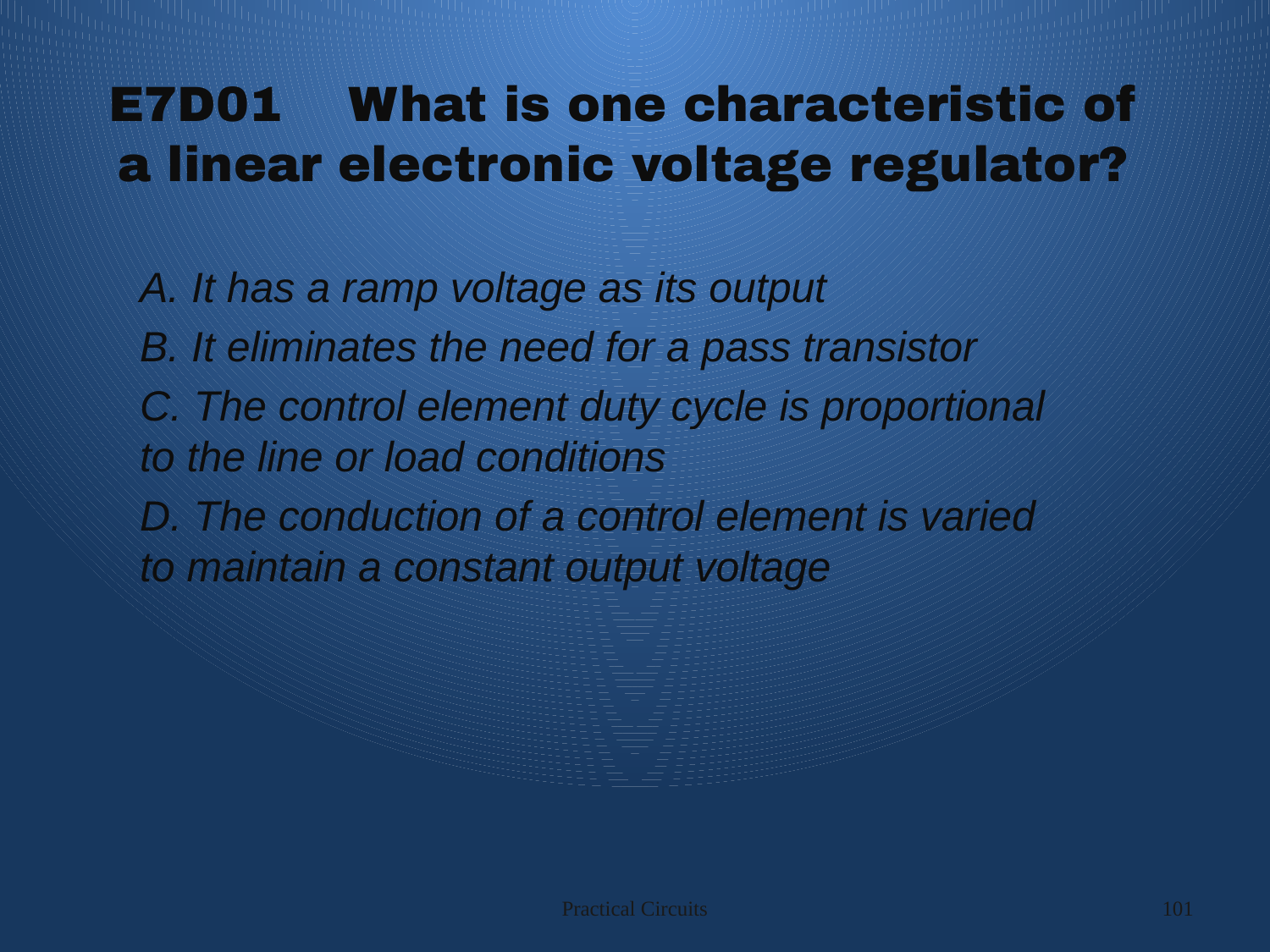

# E7D01    What is one characteristic of a linear electronic voltage regulator?
A. It has a ramp voltage as its output
B. It eliminates the need for a pass transistor
C. The control element duty cycle is proportional to the line or load conditions
D. The conduction of a control element is varied to maintain a constant output voltage
Practical Circuits
101